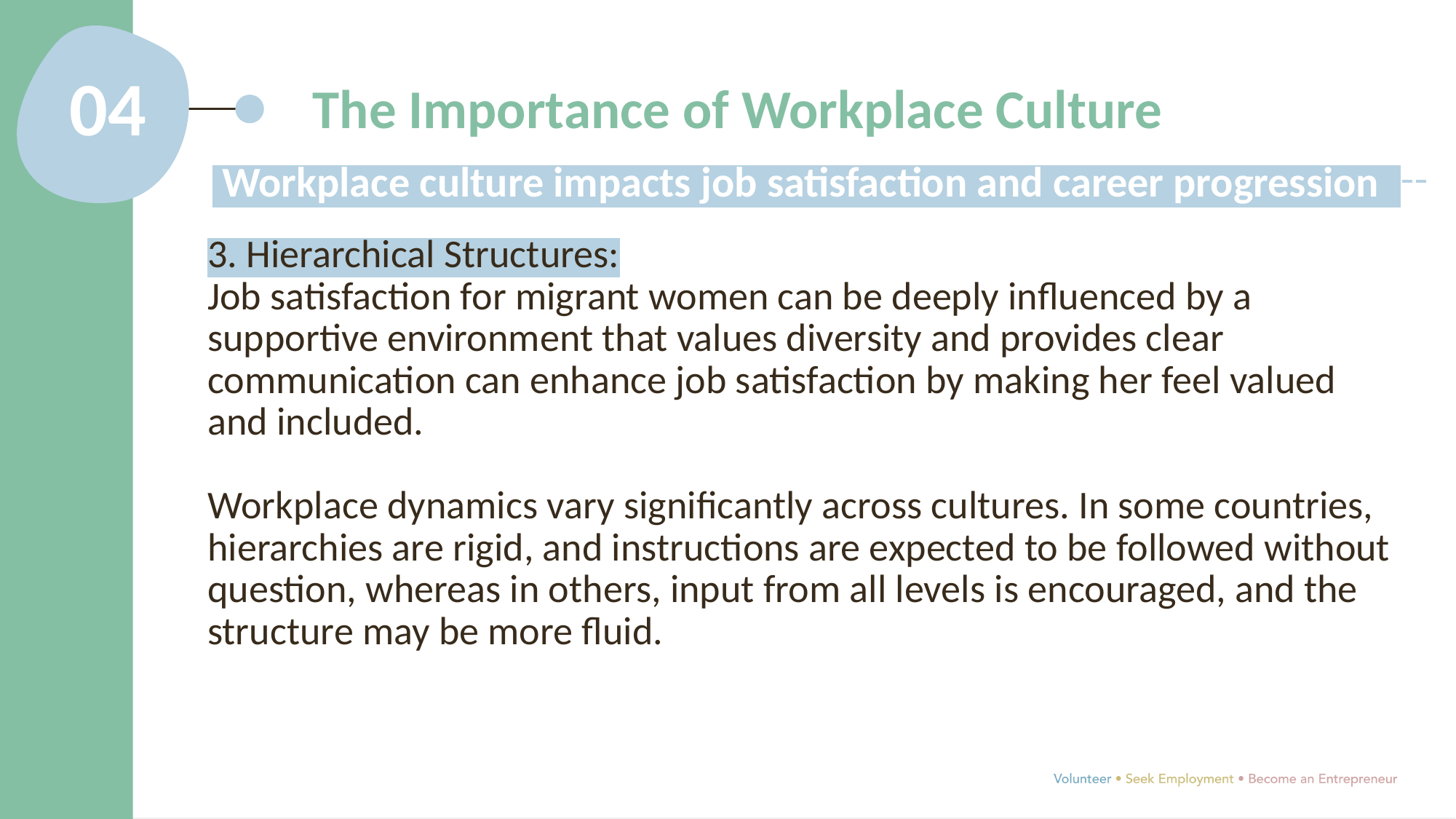

04
The Importance of Workplace Culture

 Workplace culture impacts job satisfaction and career progression:
3. Hierarchical Structures:
Job satisfaction for migrant women can be deeply influenced by a supportive environment that values diversity and provides clear communication can enhance job satisfaction by making her feel valued and included.

Workplace dynamics vary significantly across cultures. In some countries, hierarchies are rigid, and instructions are expected to be followed without question, whereas in others, input from all levels is encouraged, and the structure may be more fluid.